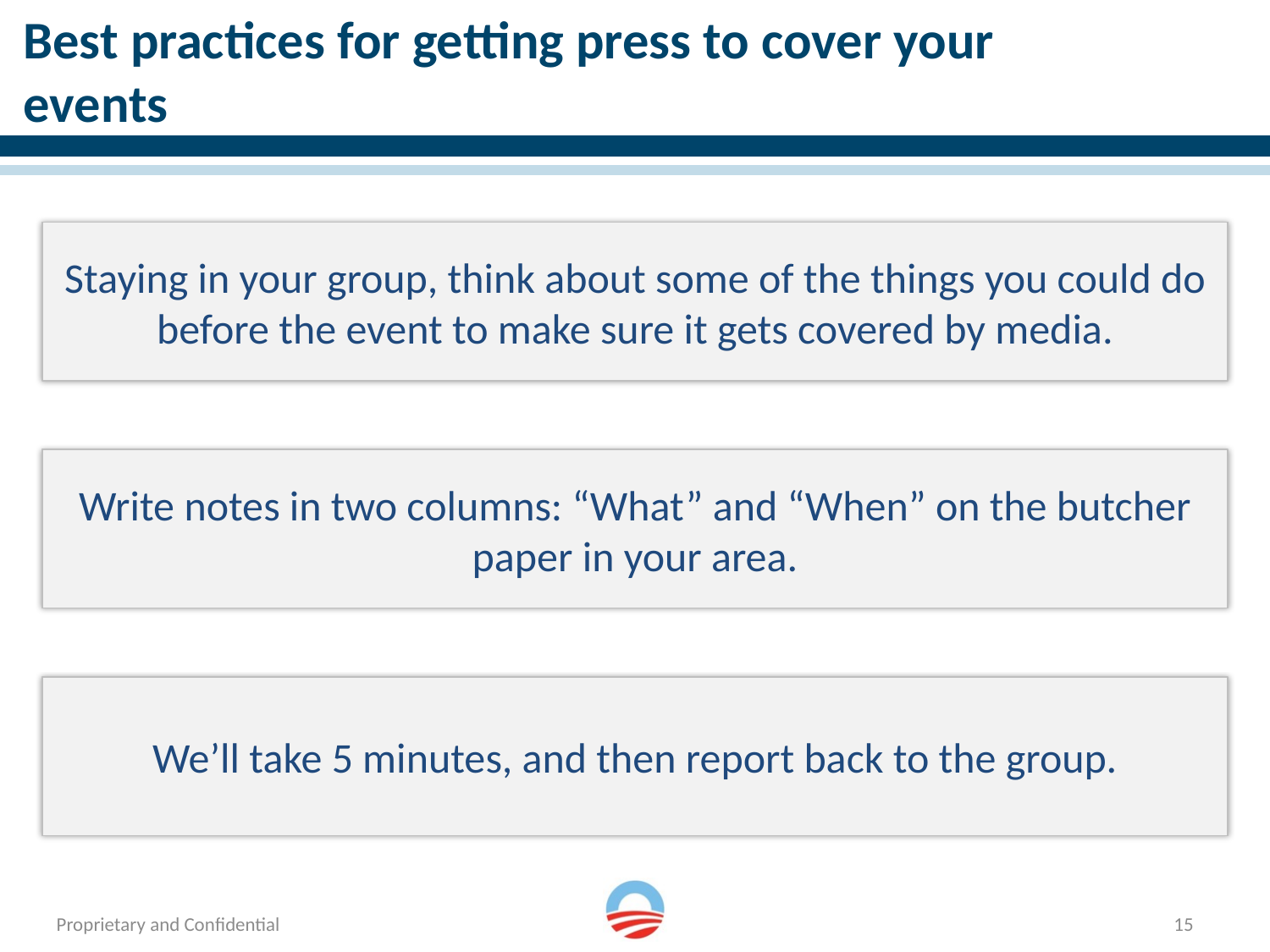

# Best practices for getting press to cover your events
Staying in your group, think about some of the things you could do before the event to make sure it gets covered by media.
Write notes in two columns: “What” and “When” on the butcher paper in your area.
We’ll take 5 minutes, and then report back to the group.
15